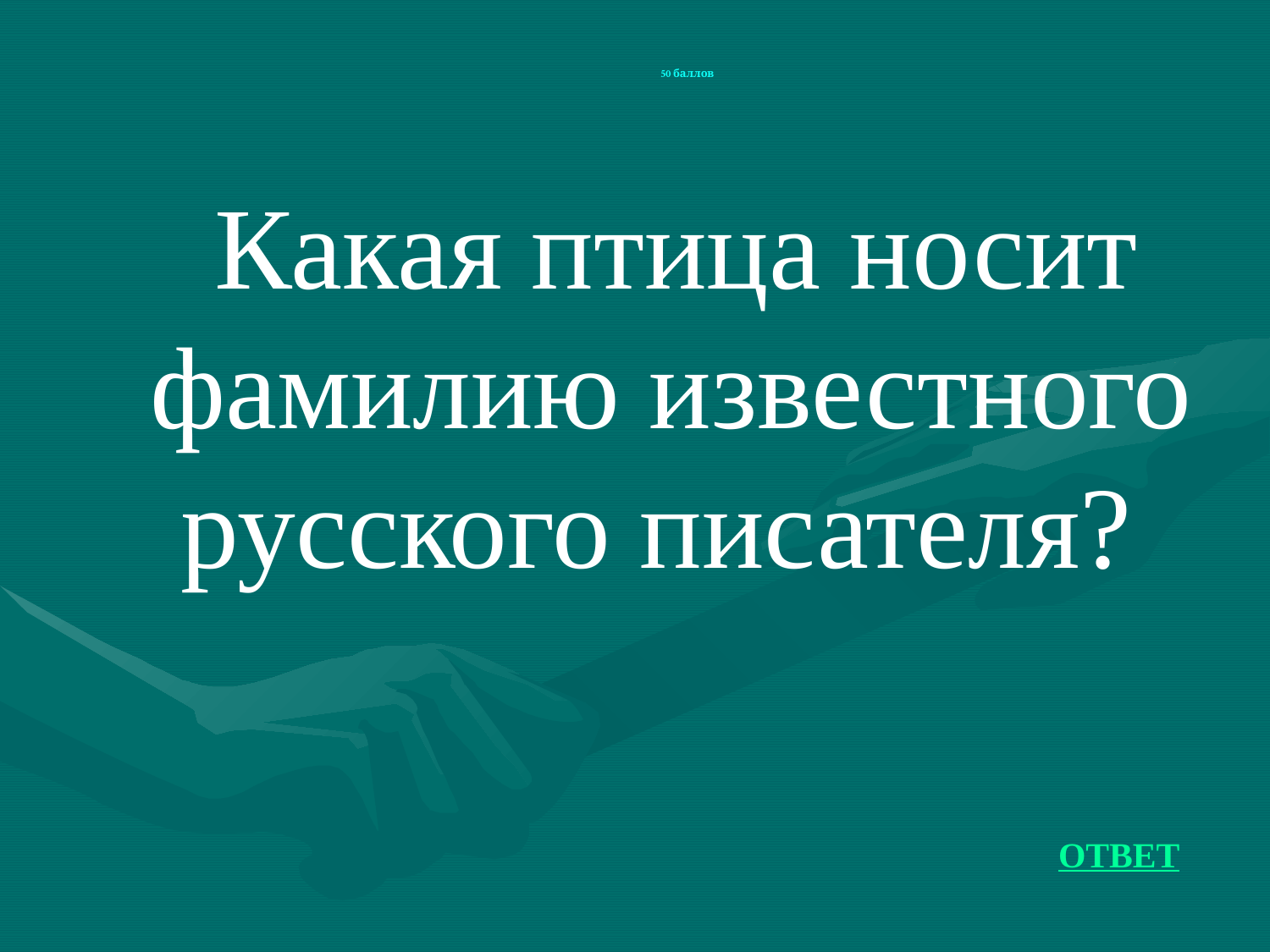

# 50 баллов
  Какая птица носит фамилию известного русского писателя?
ОТВЕТ